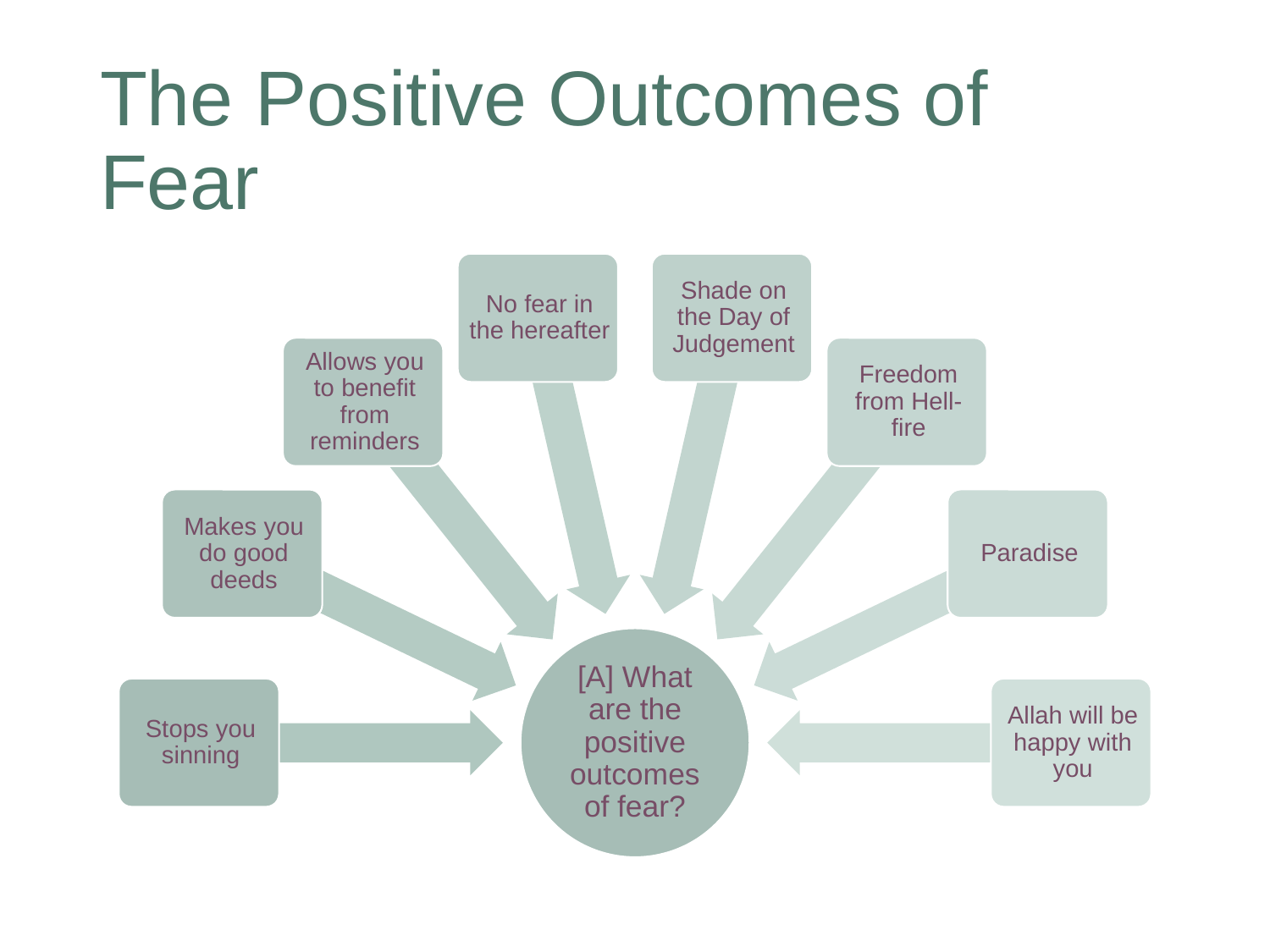

# The Positive Outcomes of Fear
[A] What are the positive outcomes of fear?
Stops you sinning
Makes you do good deeds
Allows you to benefit from reminders
No fear in the hereafter
Shade on the Day of Judgement
Freedom from Hell-fire
Paradise
Allah will be happy with you